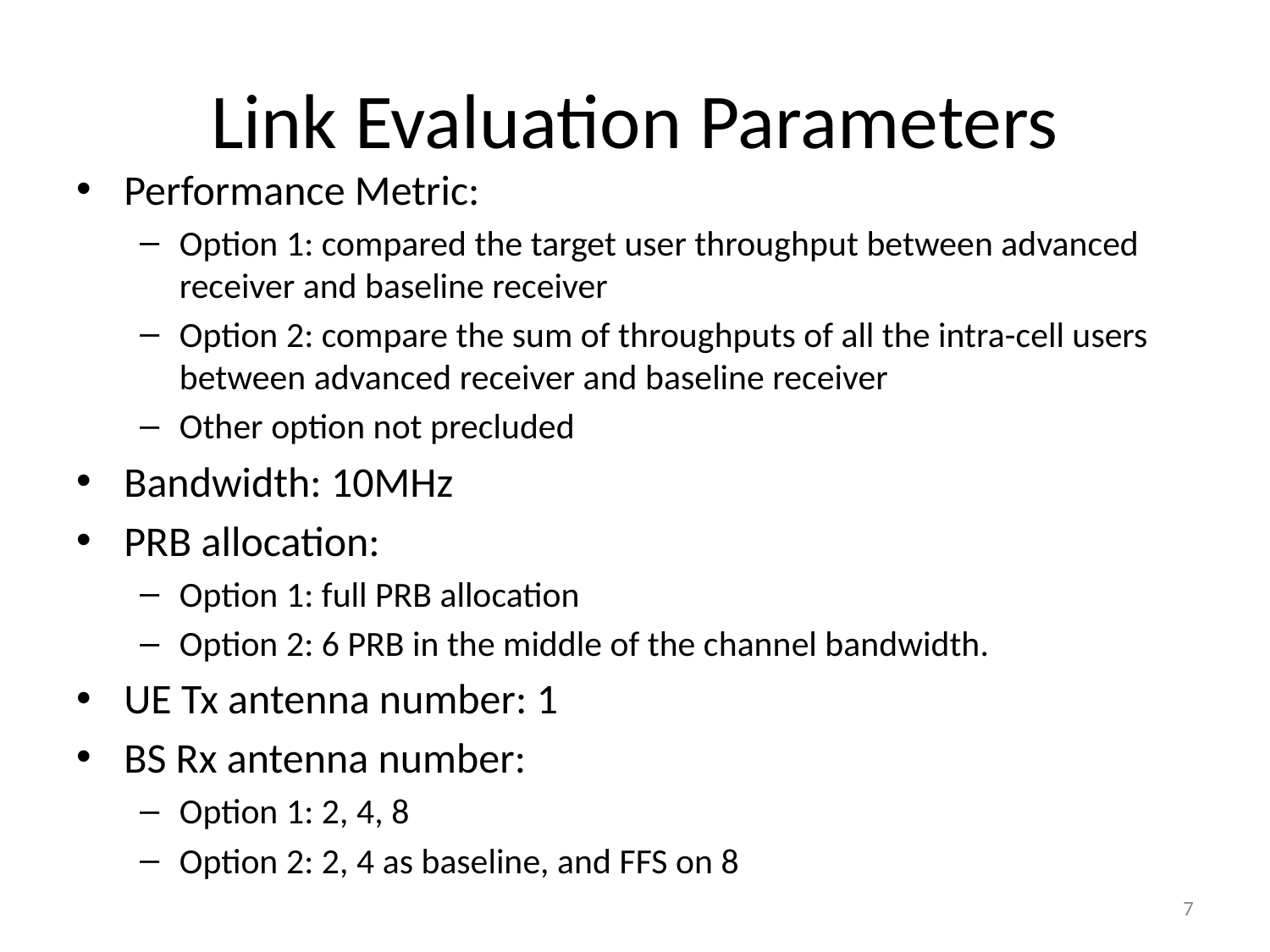

# Link Evaluation Parameters
Performance Metric:
Option 1: compared the target user throughput between advanced receiver and baseline receiver
Option 2: compare the sum of throughputs of all the intra-cell users between advanced receiver and baseline receiver
Other option not precluded
Bandwidth: 10MHz
PRB allocation:
Option 1: full PRB allocation
Option 2: 6 PRB in the middle of the channel bandwidth.
UE Tx antenna number: 1
BS Rx antenna number:
Option 1: 2, 4, 8
Option 2: 2, 4 as baseline, and FFS on 8

7